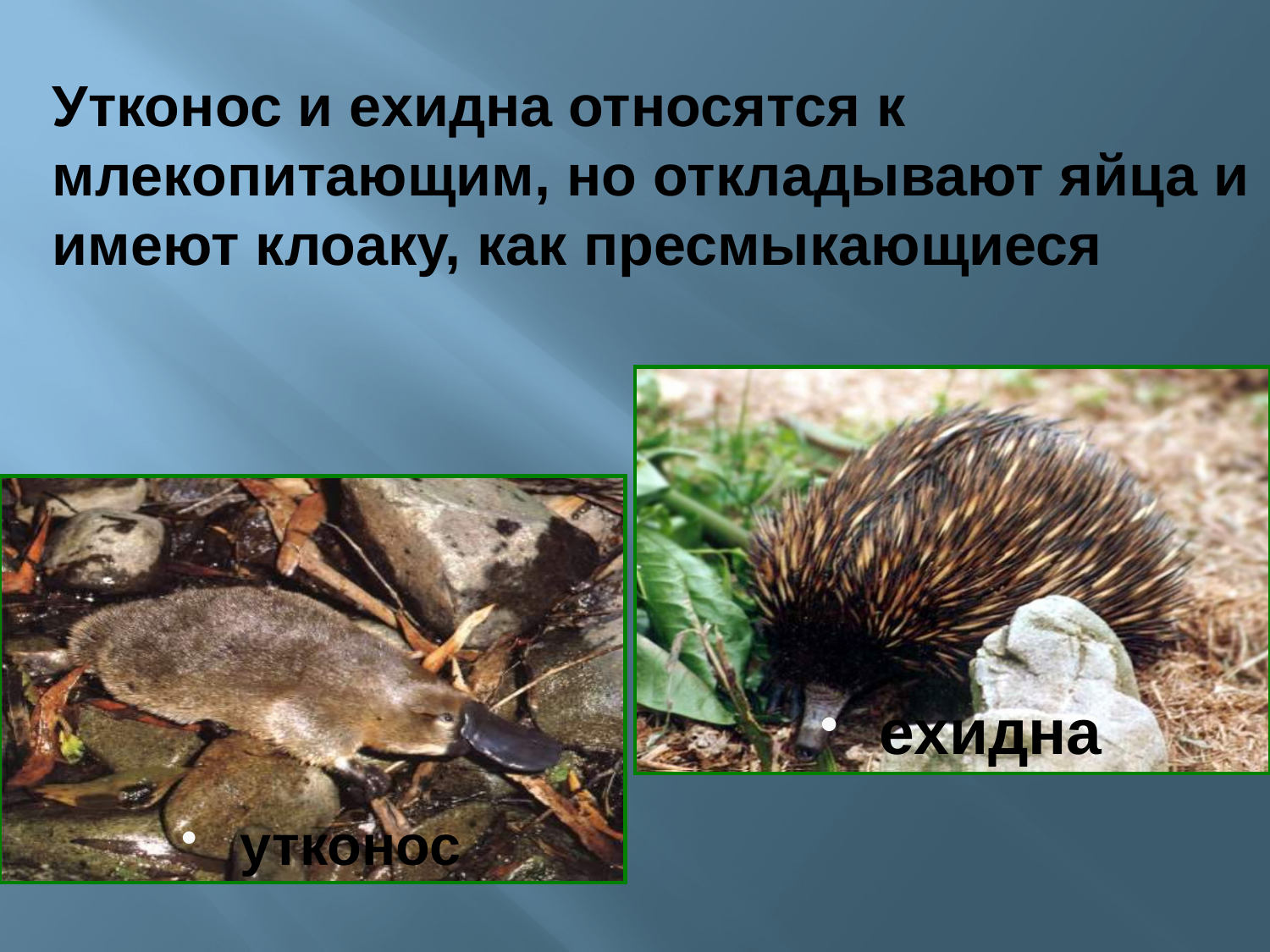

# Утконос и ехидна относятся к млекопитающим, но откладывают яйца и имеют клоаку, как пресмыкающиеся
ехидна
утконос